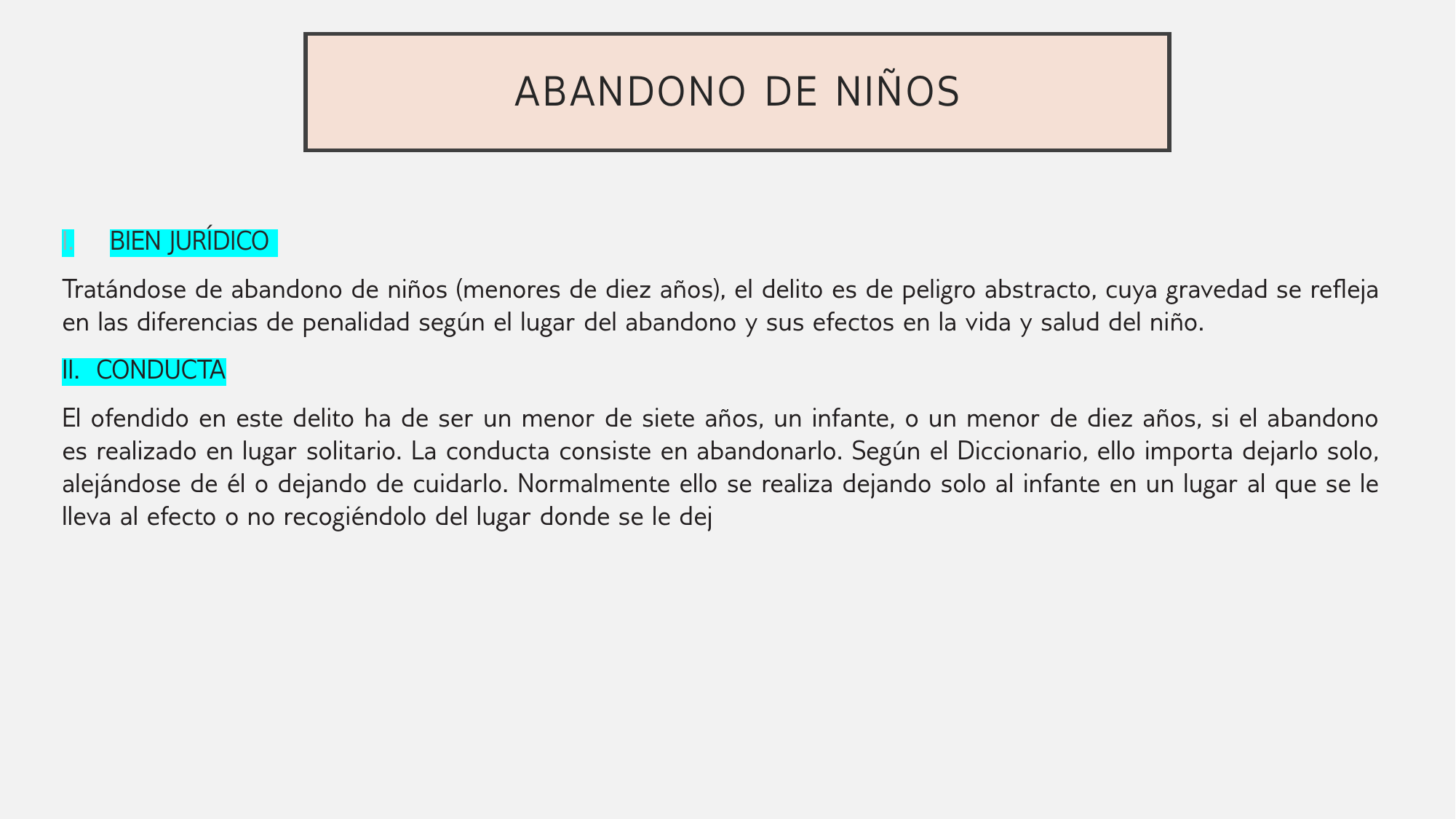

# Abandono de niños
BIEN JURÍDICO
Tratándose de abandono de niños (menores de diez años), el delito es de peligro abstracto, cuya gravedad se refleja en las diferencias de penalidad según el lugar del abandono y sus efectos en la vida y salud del niño.
II.  CONDUCTA
El ofendido en este delito ha de ser un menor de siete años, un infante, o un menor de diez años, si el abandono es realizado en lugar solitario. La conducta consiste en abandonarlo. Según el Diccionario, ello importa dejarlo solo, alejándose de él o dejando de cuidarlo. Normalmente ello se realiza dejando solo al infante en un lugar al que se le lleva al efecto o no recogiéndolo del lugar donde se le dej